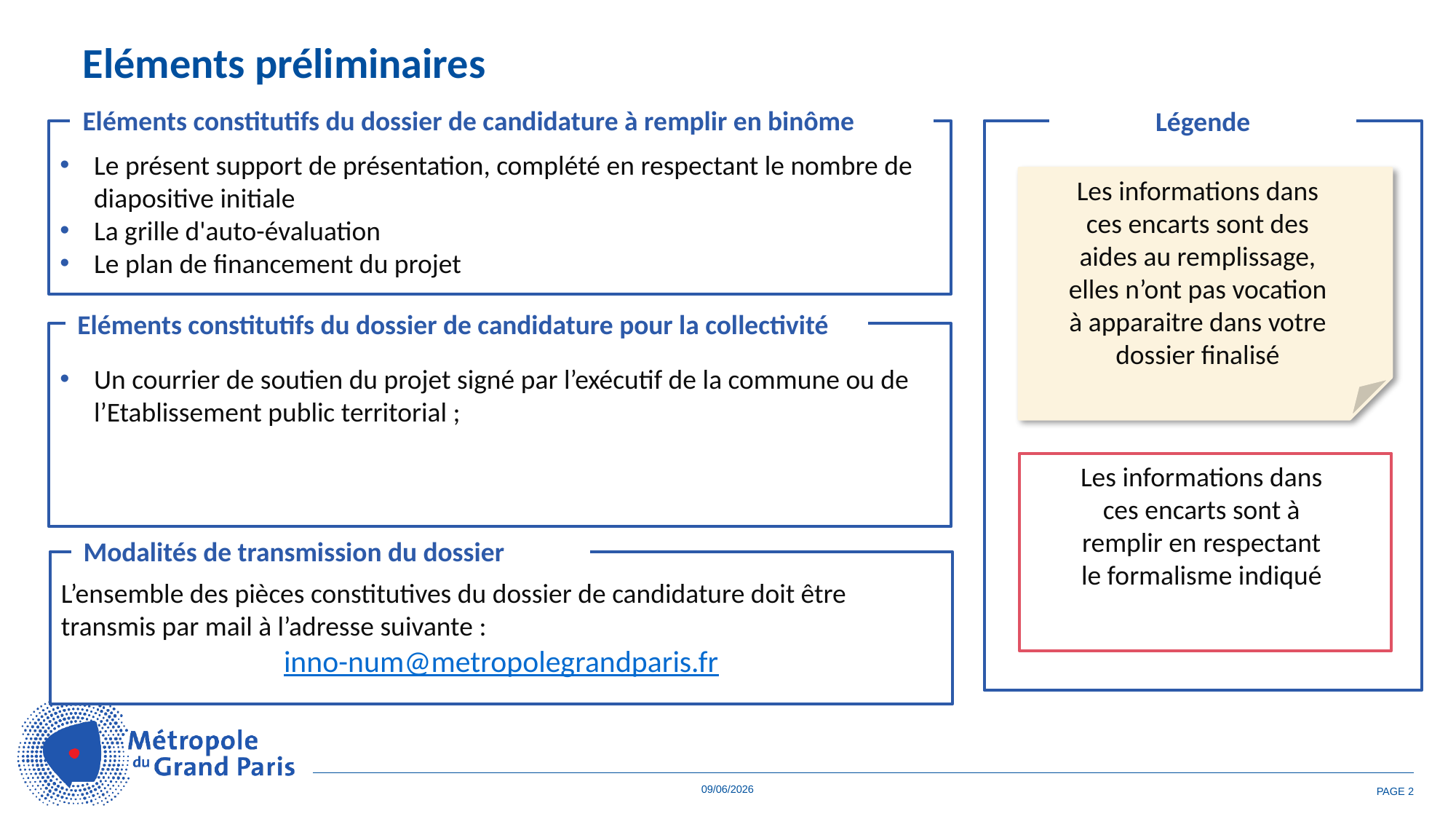

Eléments préliminaires
Eléments constitutifs du dossier de candidature à remplir en binôme
Légende

Le présent support de présentation, complété en respectant le nombre de diapositive initiale
La grille d'auto-évaluation
Le plan de financement du projet

Les informations dans ces encarts sont des aides au remplissage, elles n’ont pas vocation à apparaitre dans votre dossier finalisé

Eléments constitutifs du dossier de candidature pour la collectivité

Un courrier de soutien du projet signé par l’exécutif de la commune ou de l’Etablissement public territorial ;

Les informations dans ces encarts sont à remplir en respectant le formalisme indiqué
Modalités de transmission du dossier

L’ensemble des pièces constitutives du dossier de candidature doit être transmis par mail à l’adresse suivante :
inno-num@metropolegrandparis.fr

09/06/2026
PAGE 2